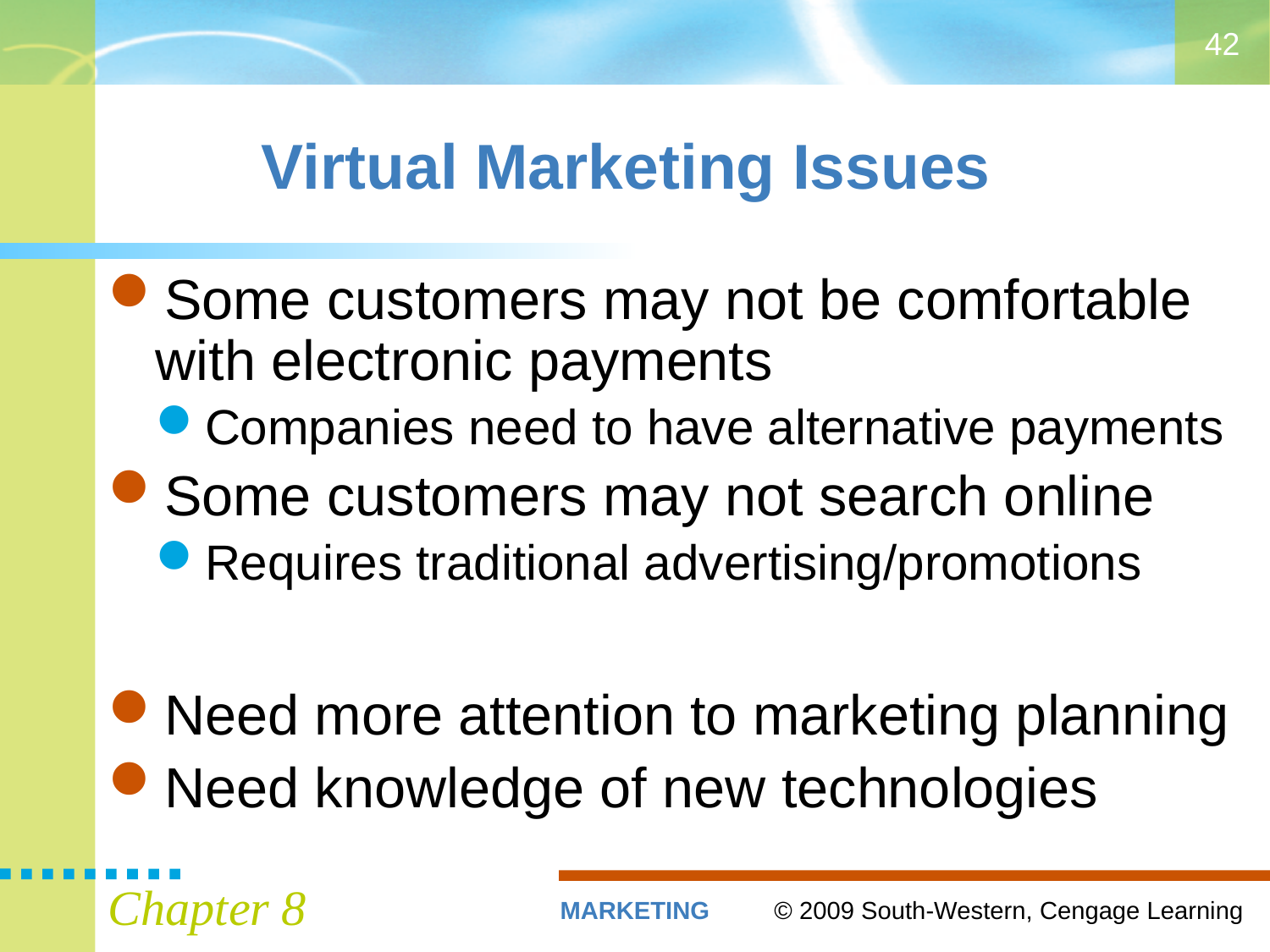

42
# Virtual Marketing Issues
Some customers may not be comfortable with electronic payments
Companies need to have alternative payments
Some customers may not search online
Requires traditional advertising/promotions

Need more attention to marketing planning
Need knowledge of new technologies
Chapter 8